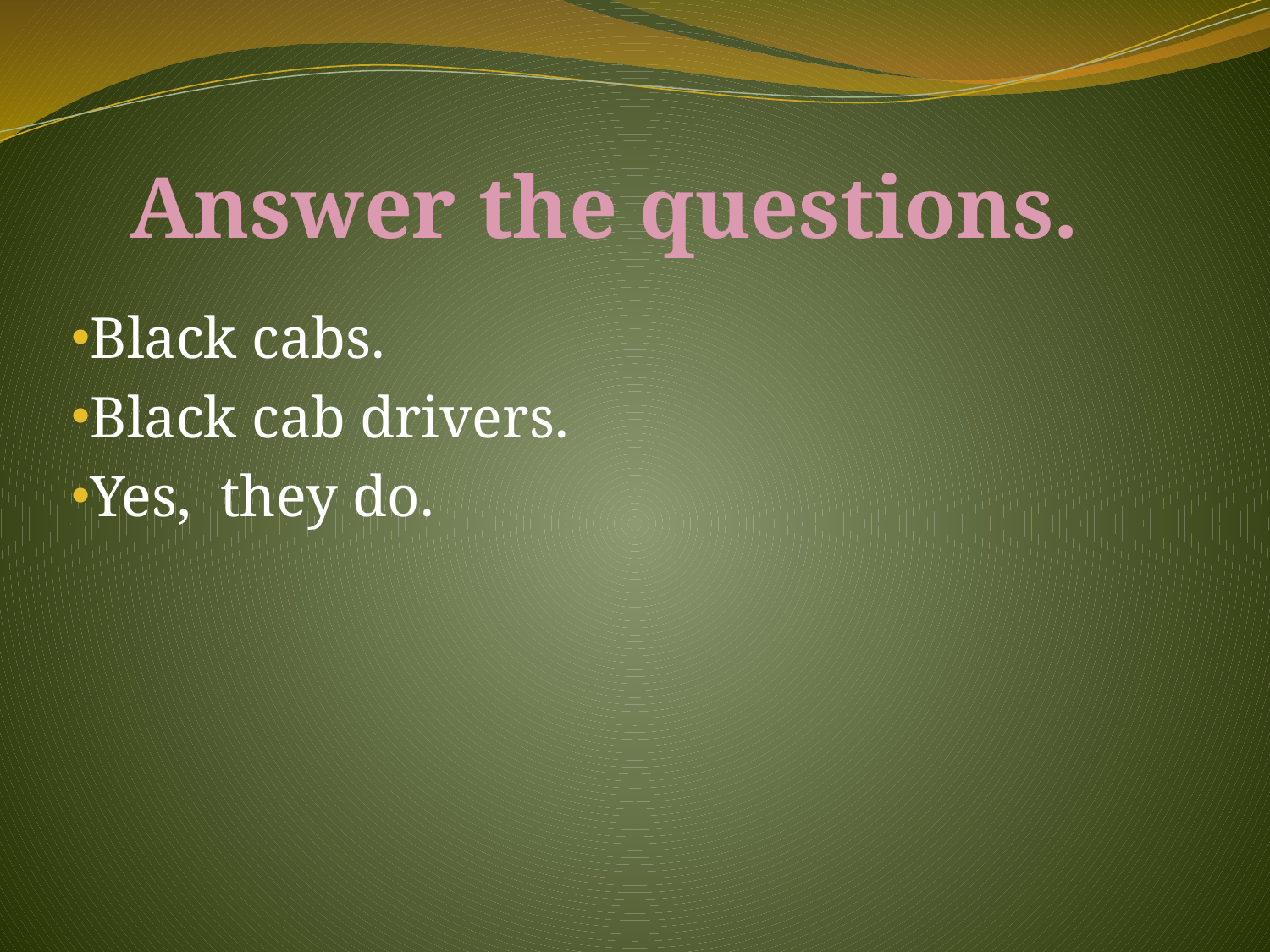

# Answer the questions.
Black cabs.
Black cab drivers.
Yes,  they do.